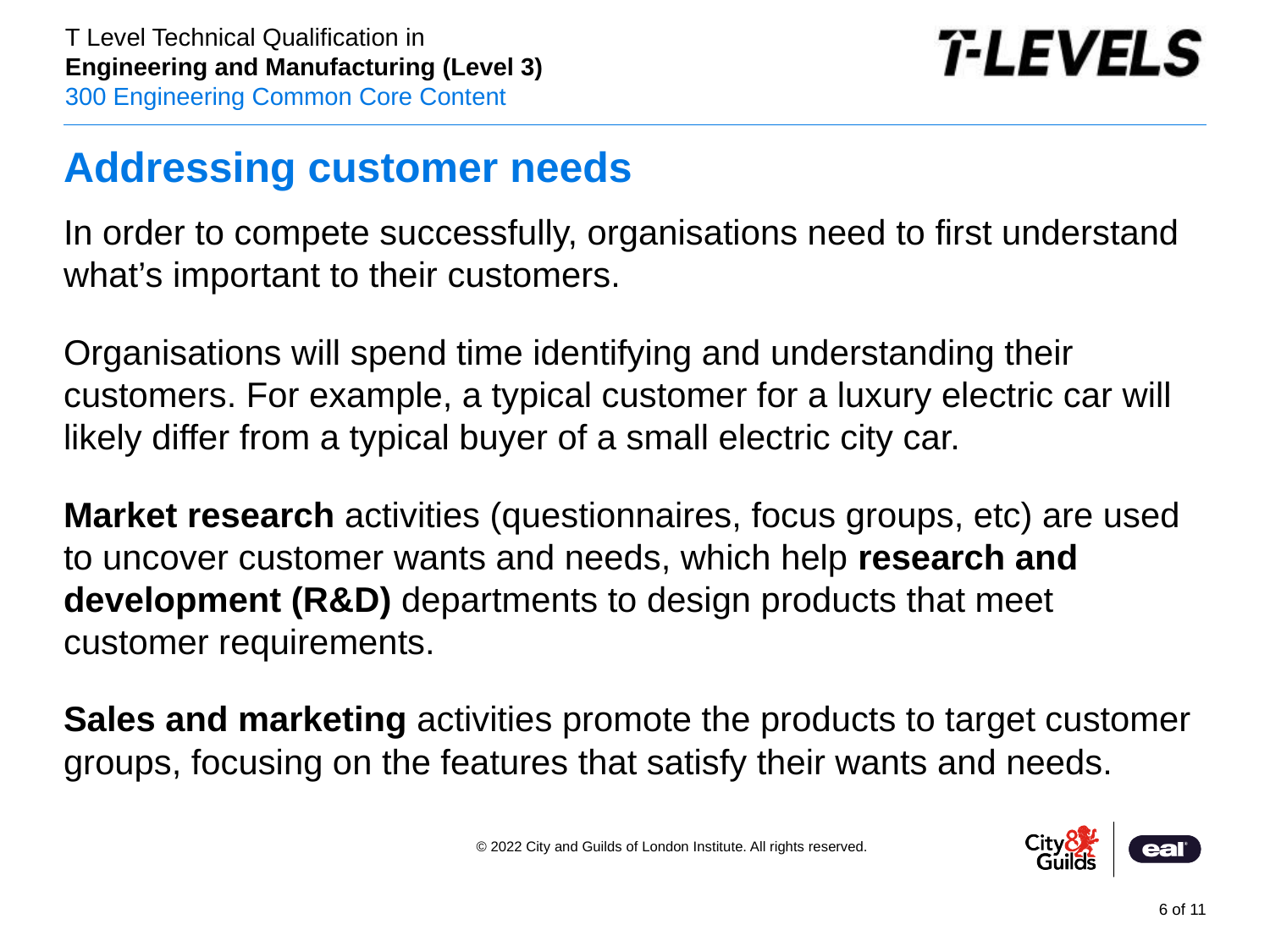

# Addressing customer needs
In order to compete successfully, organisations need to first understand what’s important to their customers.
Organisations will spend time identifying and understanding their customers. For example, a typical customer for a luxury electric car will likely differ from a typical buyer of a small electric city car.
Market research activities (questionnaires, focus groups, etc) are used to uncover customer wants and needs, which help research and development (R&D) departments to design products that meet customer requirements.
Sales and marketing activities promote the products to target customer groups, focusing on the features that satisfy their wants and needs.